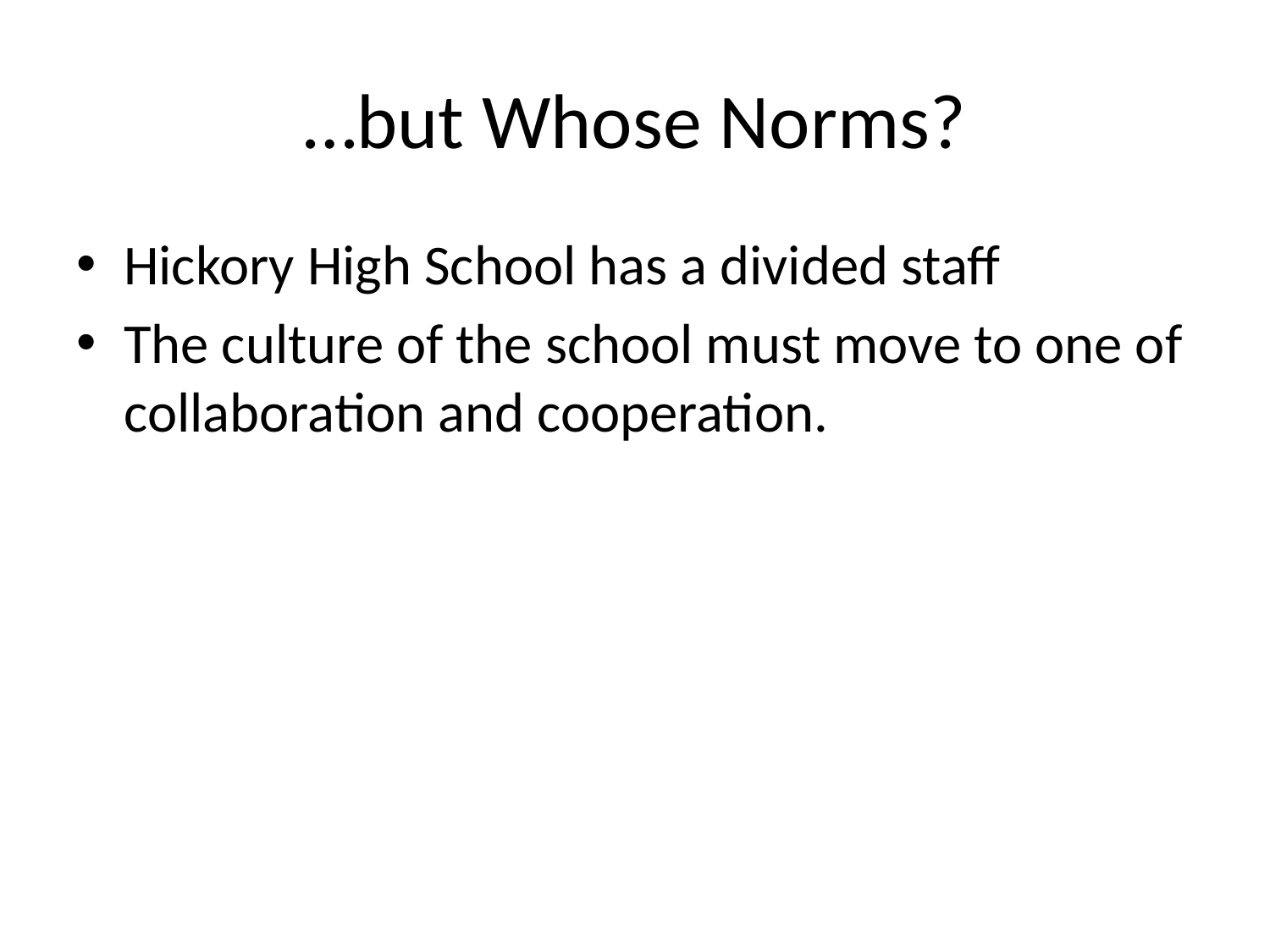

# …but Whose Norms?
Hickory High School has a divided staff
The culture of the school must move to one of collaboration and cooperation.